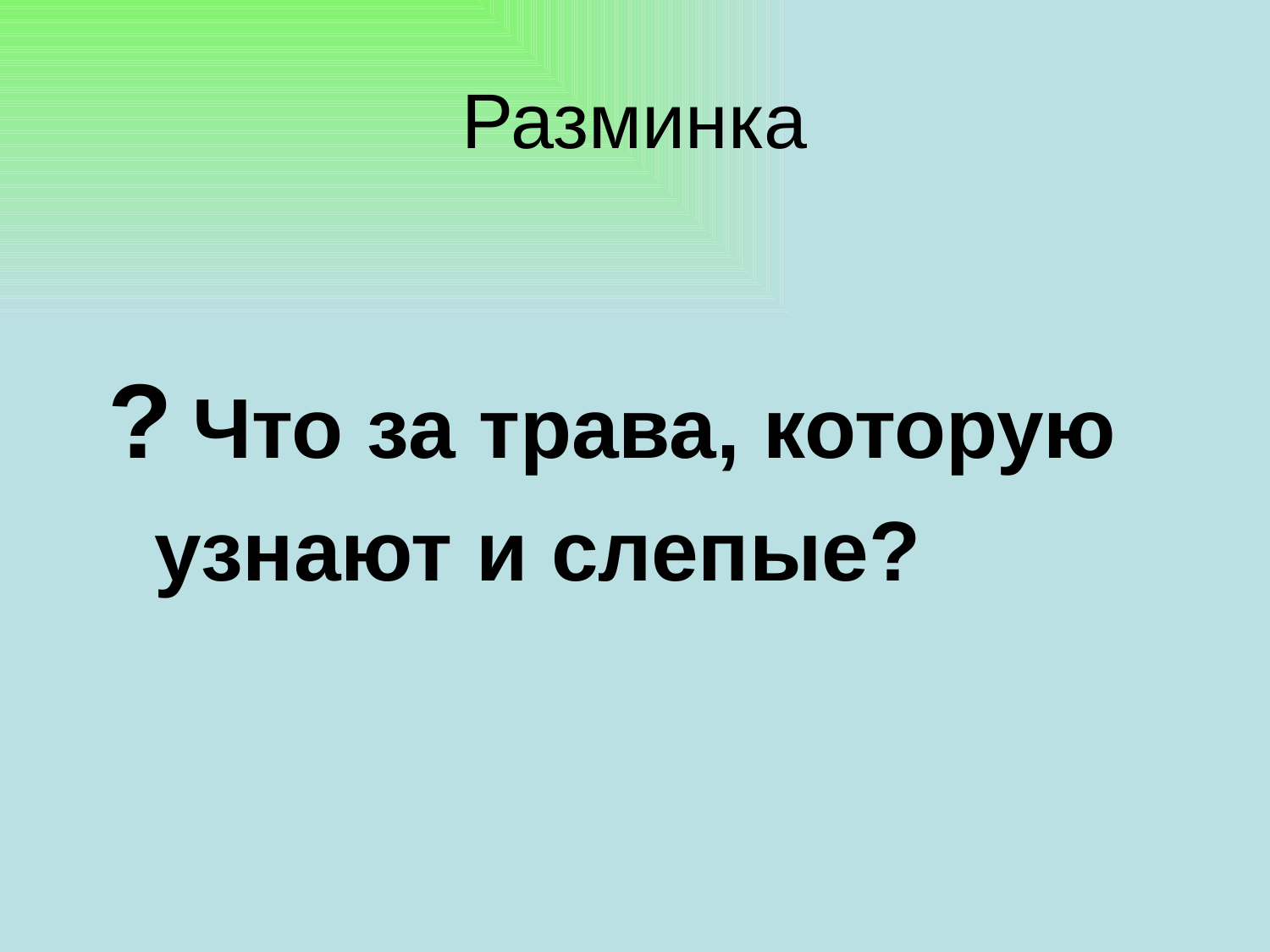

# Разминка
?  Что за трава, которую
  узнают и слепые?